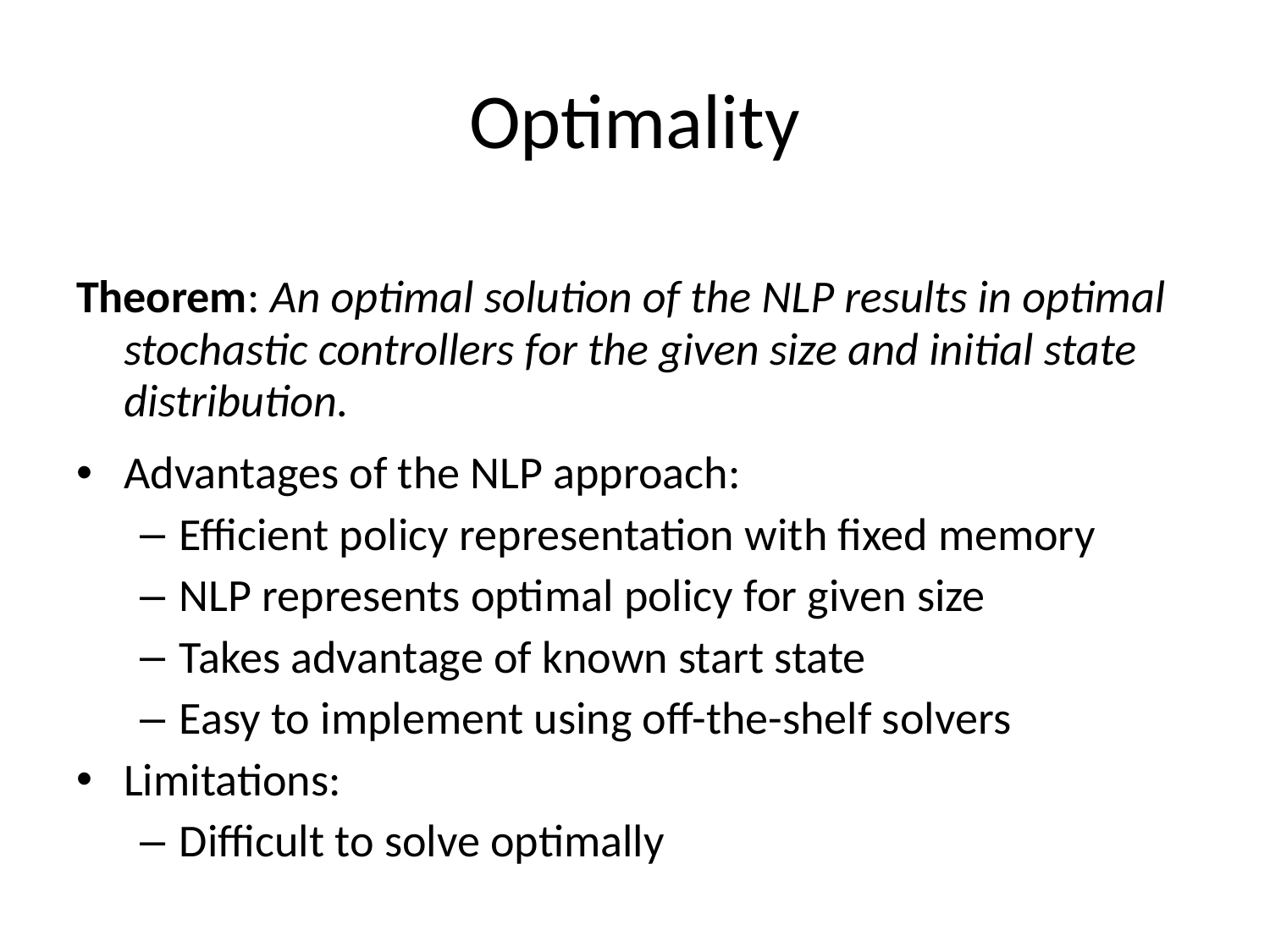

# Optimality
Theorem: An optimal solution of the NLP results in optimal stochastic controllers for the given size and initial state distribution.
Advantages of the NLP approach:
Efficient policy representation with fixed memory
NLP represents optimal policy for given size
Takes advantage of known start state
Easy to implement using off-the-shelf solvers
Limitations:
Difficult to solve optimally